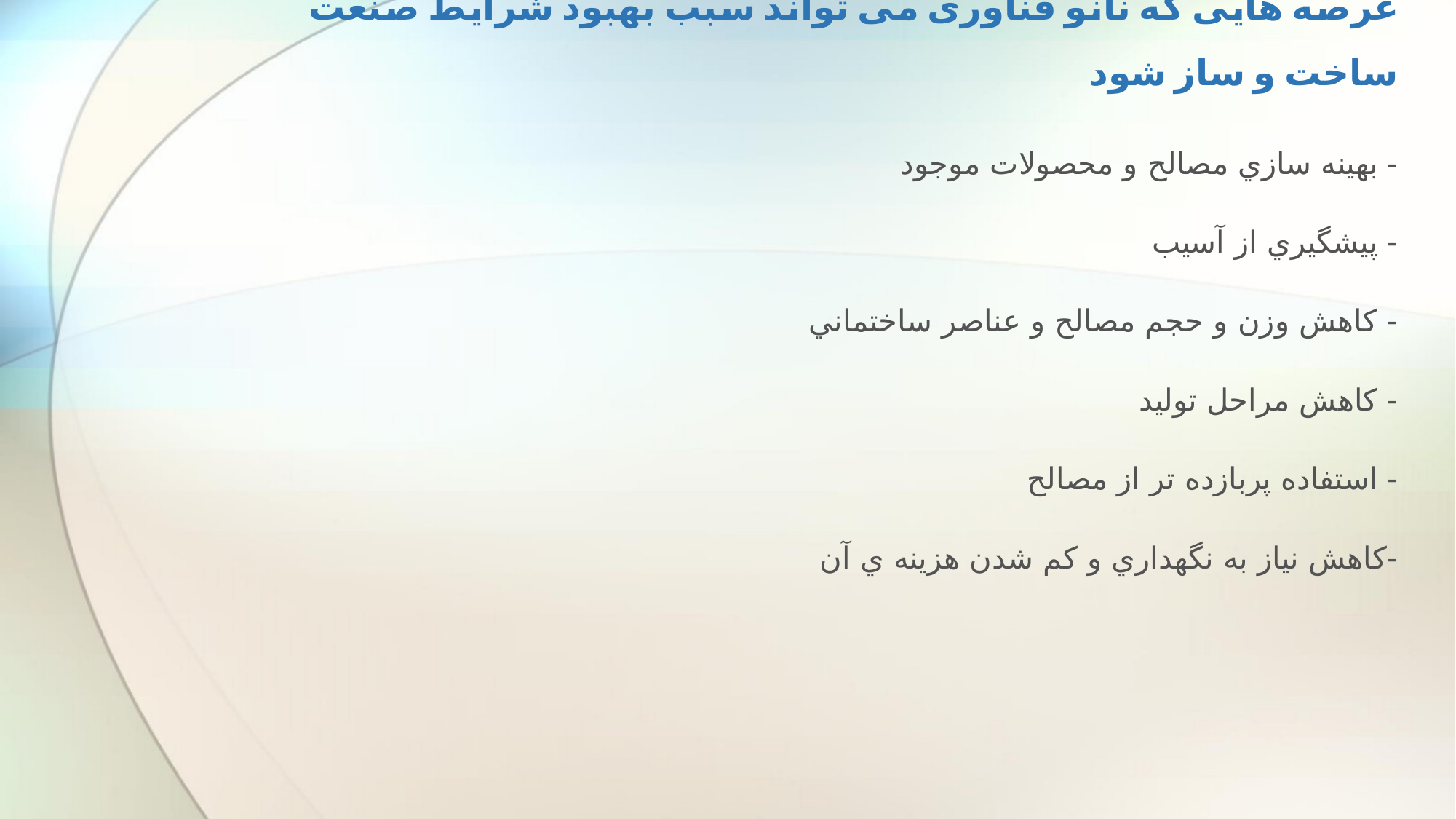

# عرصه هایی که نانو فناوری می تواند سبب بهبود شرایط صنعت ساخت و ساز شود
- بهينه سازي مصالح و محصولات موجود
- پيشگيري از آسيب
- كاهش وزن و حجم مصالح و عناصر ساختماني
- كاهش مراحل توليد
- استفاده پربازده تر از مصالح
-كاهش نياز به نگهداري و كم شدن هزينه ي آن